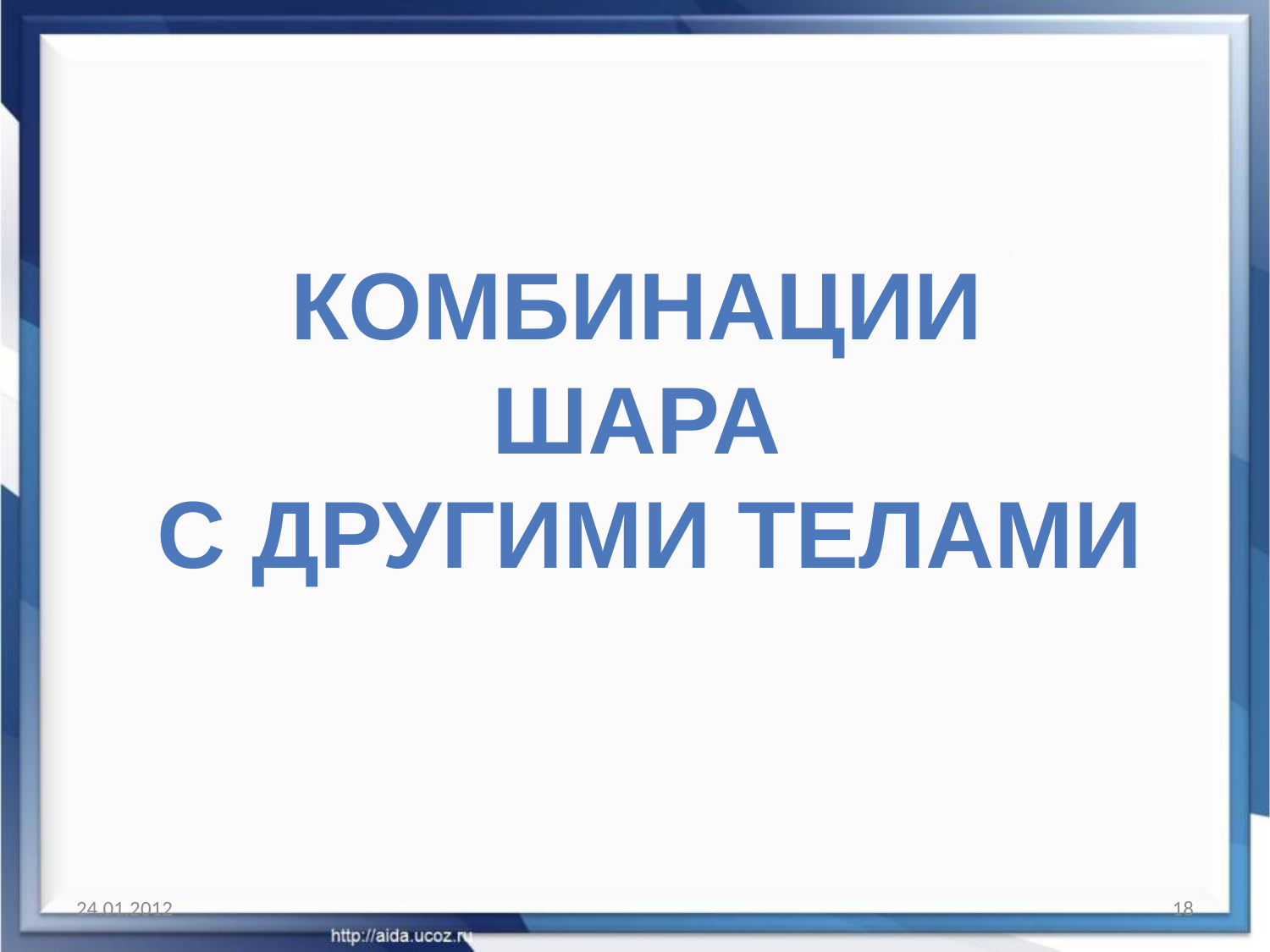

Комбинации
шара
с другими телами
24.01.2012
18